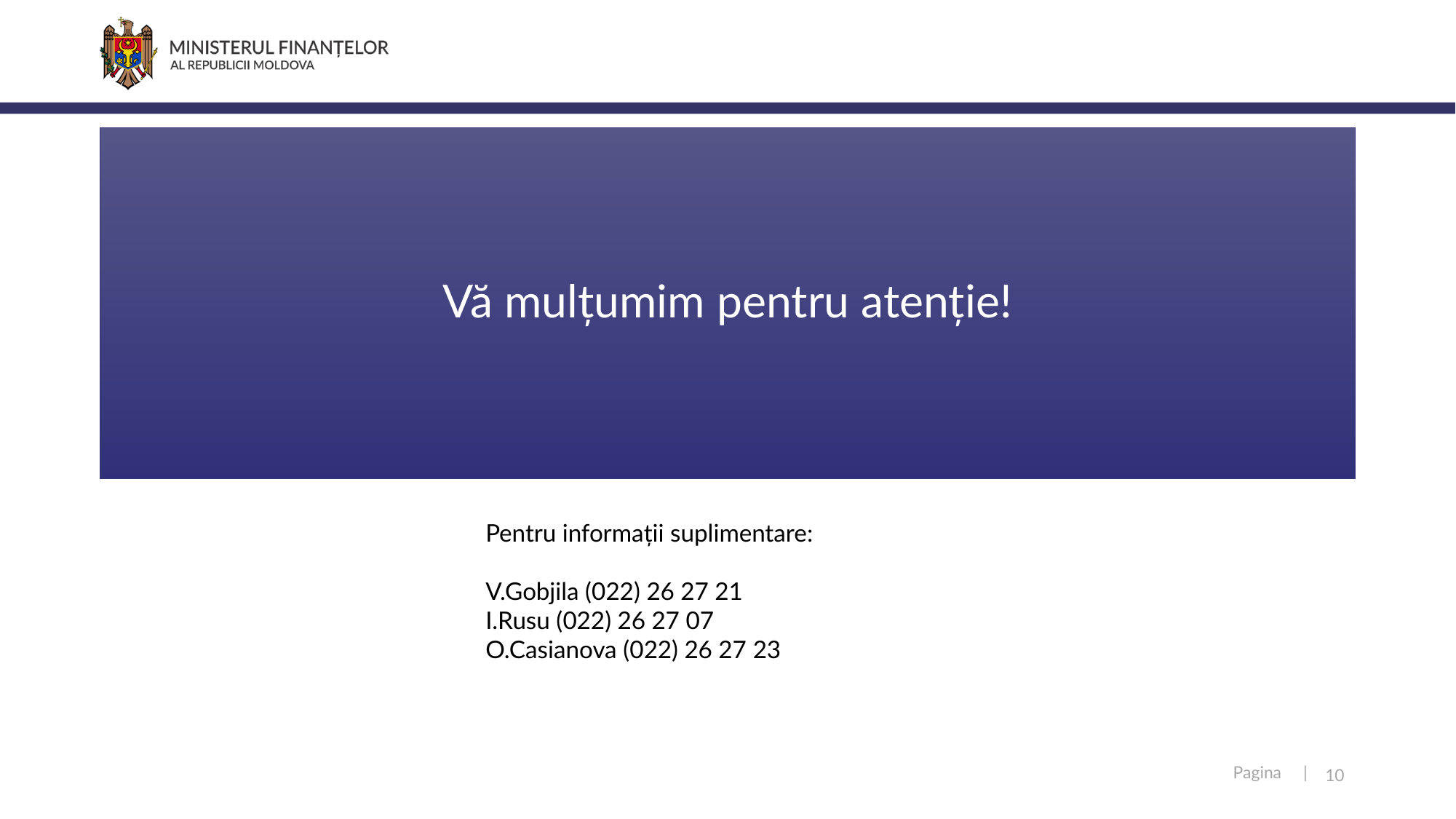

# Vă mulțumim pentru atenție!
Pentru informații suplimentare:

V.Gobjila (022) 26 27 21
I.Rusu (022) 26 27 07
O.Casianova (022) 26 27 23

10